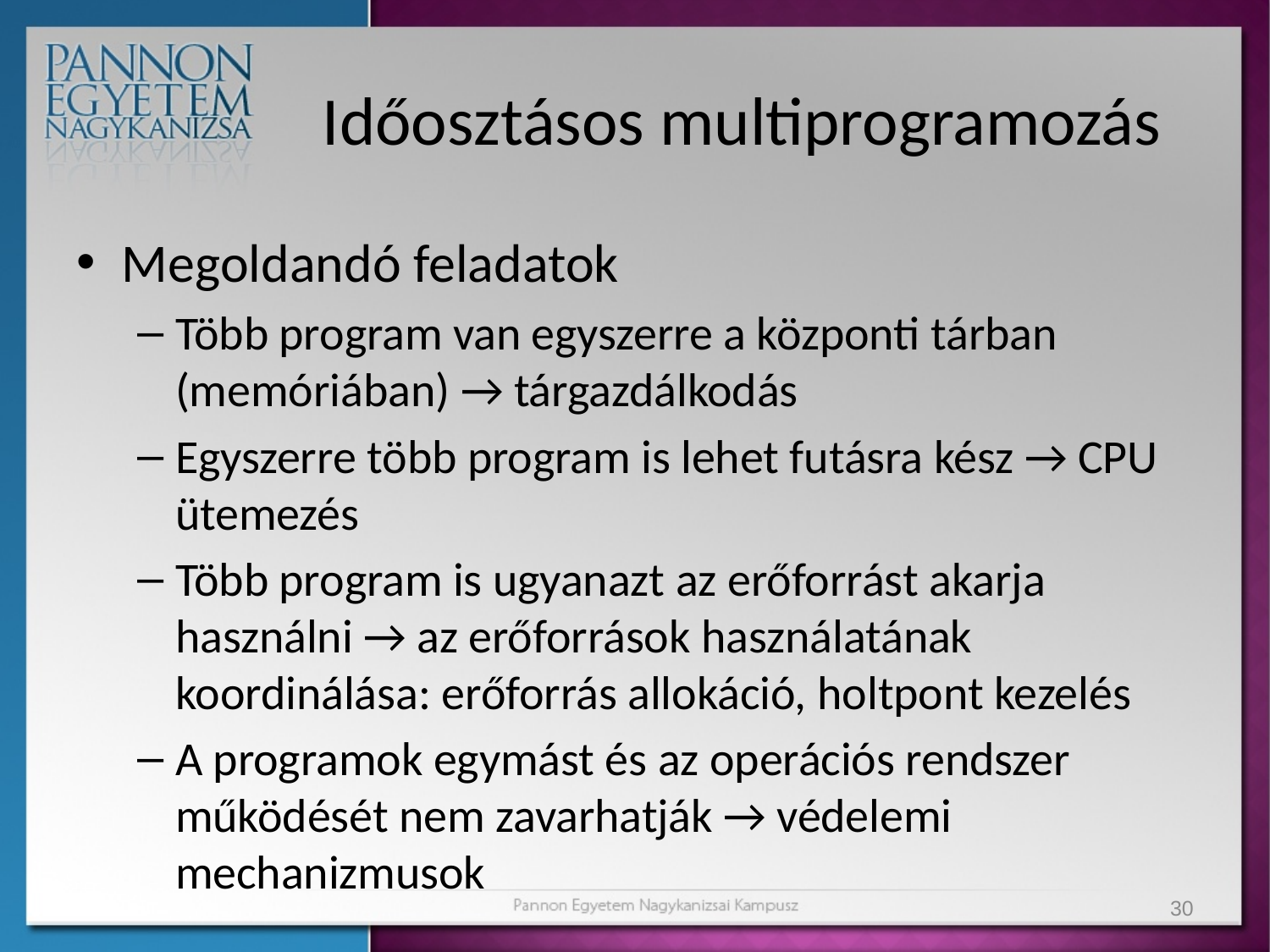

# Időosztásos multiprogramozás
Megoldandó feladatok
Több program van egyszerre a központi tárban (memóriában) → tárgazdálkodás
Egyszerre több program is lehet futásra kész → CPU ütemezés
Több program is ugyanazt az erőforrást akarja használni → az erőforrások használatának koordinálása: erőforrás allokáció, holtpont kezelés
A programok egymást és az operációs rendszer működését nem zavarhatják → védelemi mechanizmusok
30